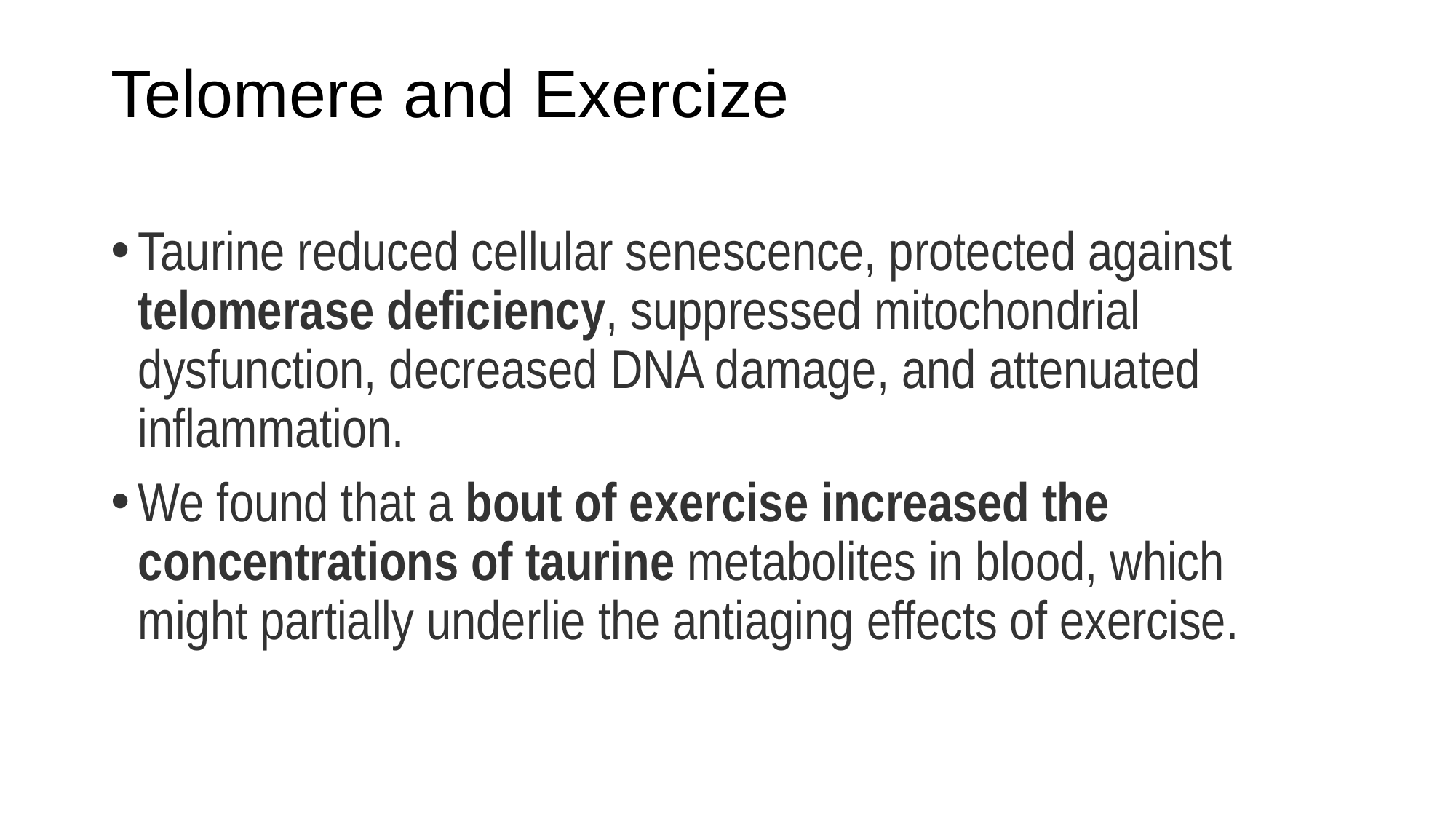

# Telomere and Exercize
Taurine reduced cellular senescence, protected against telomerase deficiency, suppressed mitochondrial dysfunction, decreased DNA damage, and attenuated inflammation.
We found that a bout of exercise increased the concentrations of taurine metabolites in blood, which might partially underlie the antiaging effects of exercise.